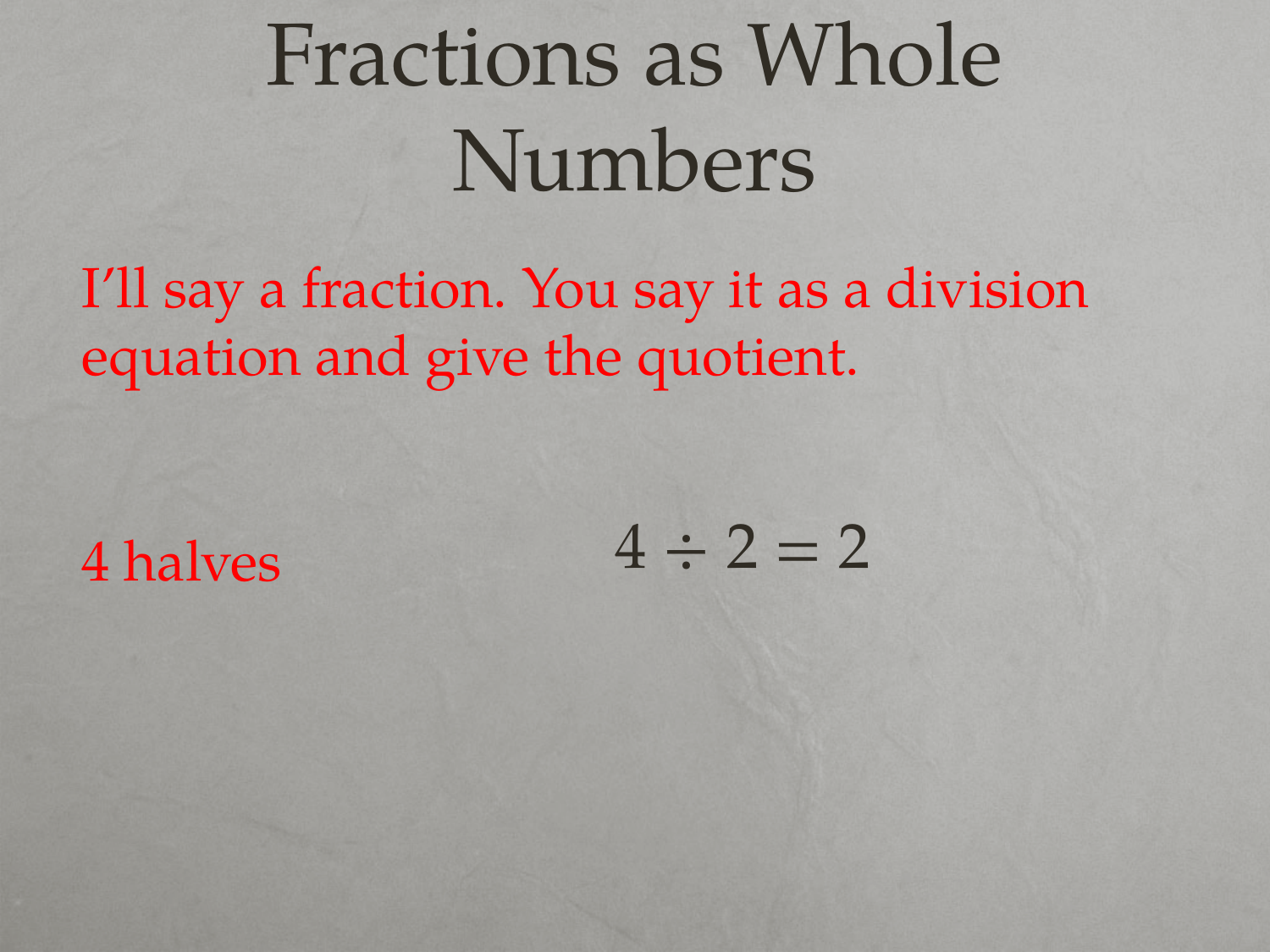

# Fractions as Whole Numbers
I’ll say a fraction. You say it as a division equation and give the quotient.

4 halves
4 ÷ 2 = 2